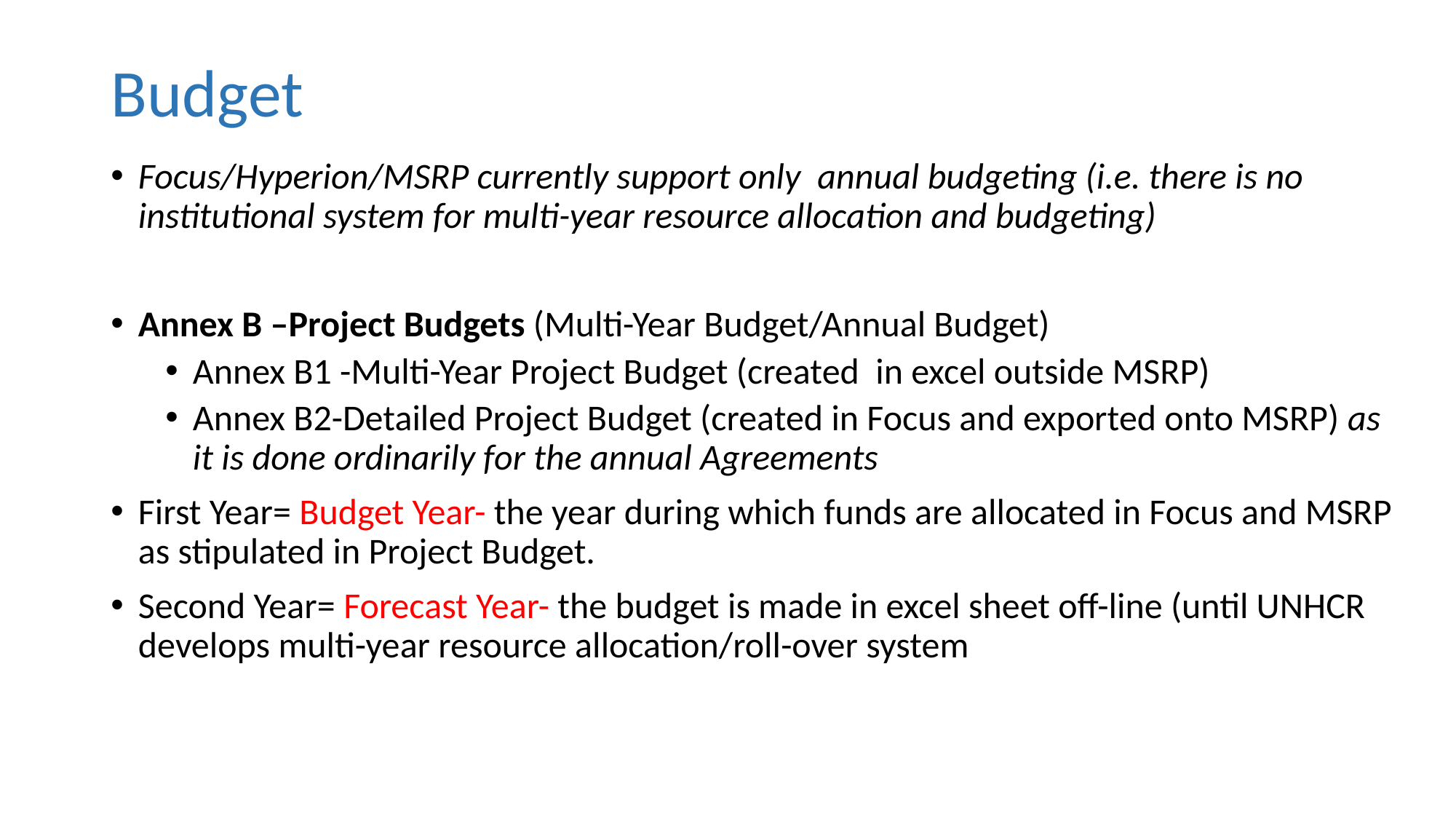

# Budget
Focus/Hyperion/MSRP currently support only  annual budgeting (i.e. there is no institutional system for multi-year resource allocation and budgeting)

Annex B –Project Budgets (Multi-Year Budget/Annual Budget)
Annex B1 -Multi-Year Project Budget (created  in excel outside MSRP)
Annex B2-Detailed Project Budget (created in Focus and exported onto MSRP) as it is done ordinarily for the annual Agreements
First Year= Budget Year- the year during which funds are allocated in Focus and MSRP as stipulated in Project Budget.
Second Year= Forecast Year- the budget is made in excel sheet off-line (until UNHCR develops multi-year resource allocation/roll-over system